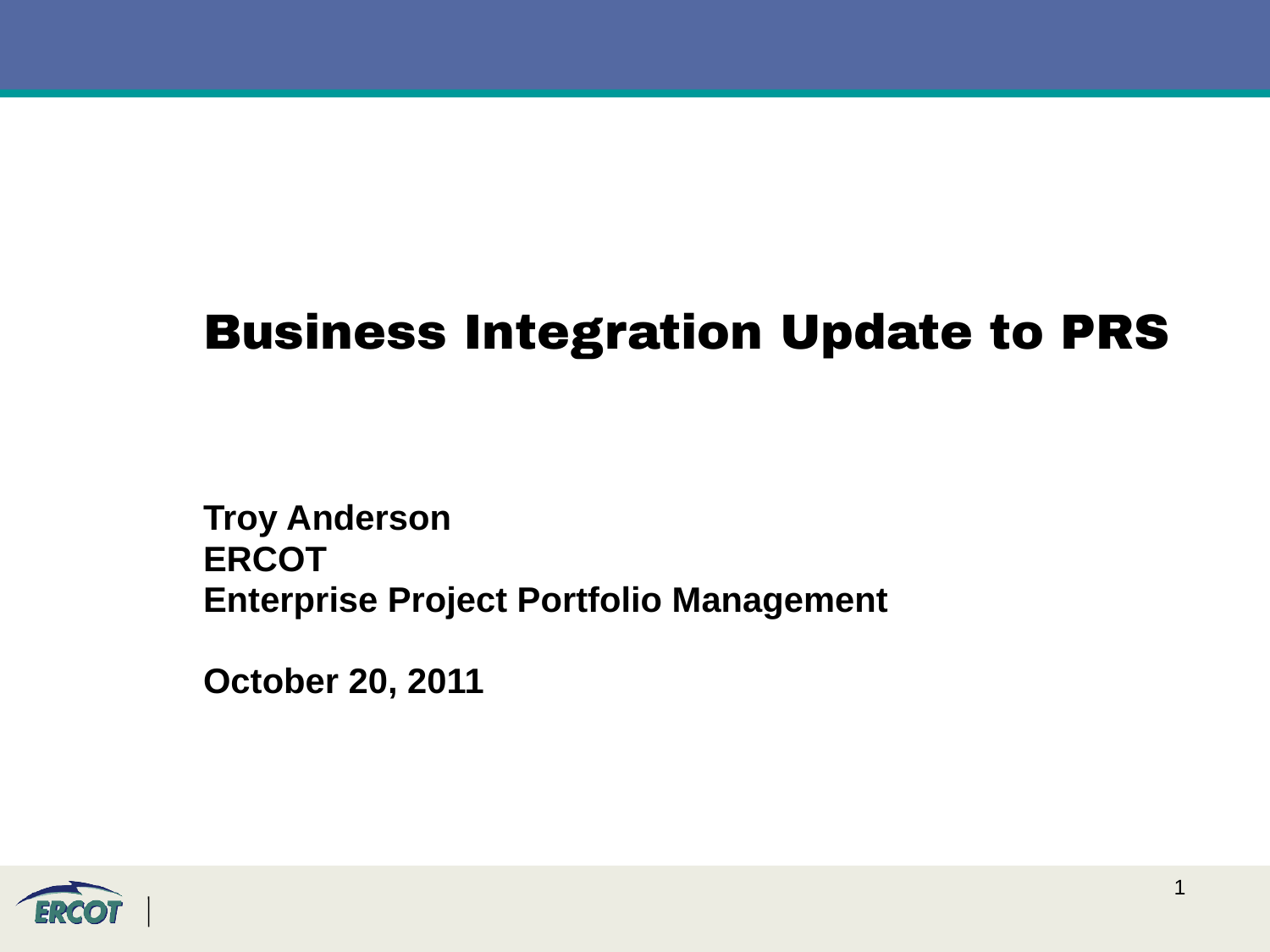

Business Integration Update to PRS
Troy Anderson
ERCOT
Enterprise Project Portfolio Management

October 20, 2011